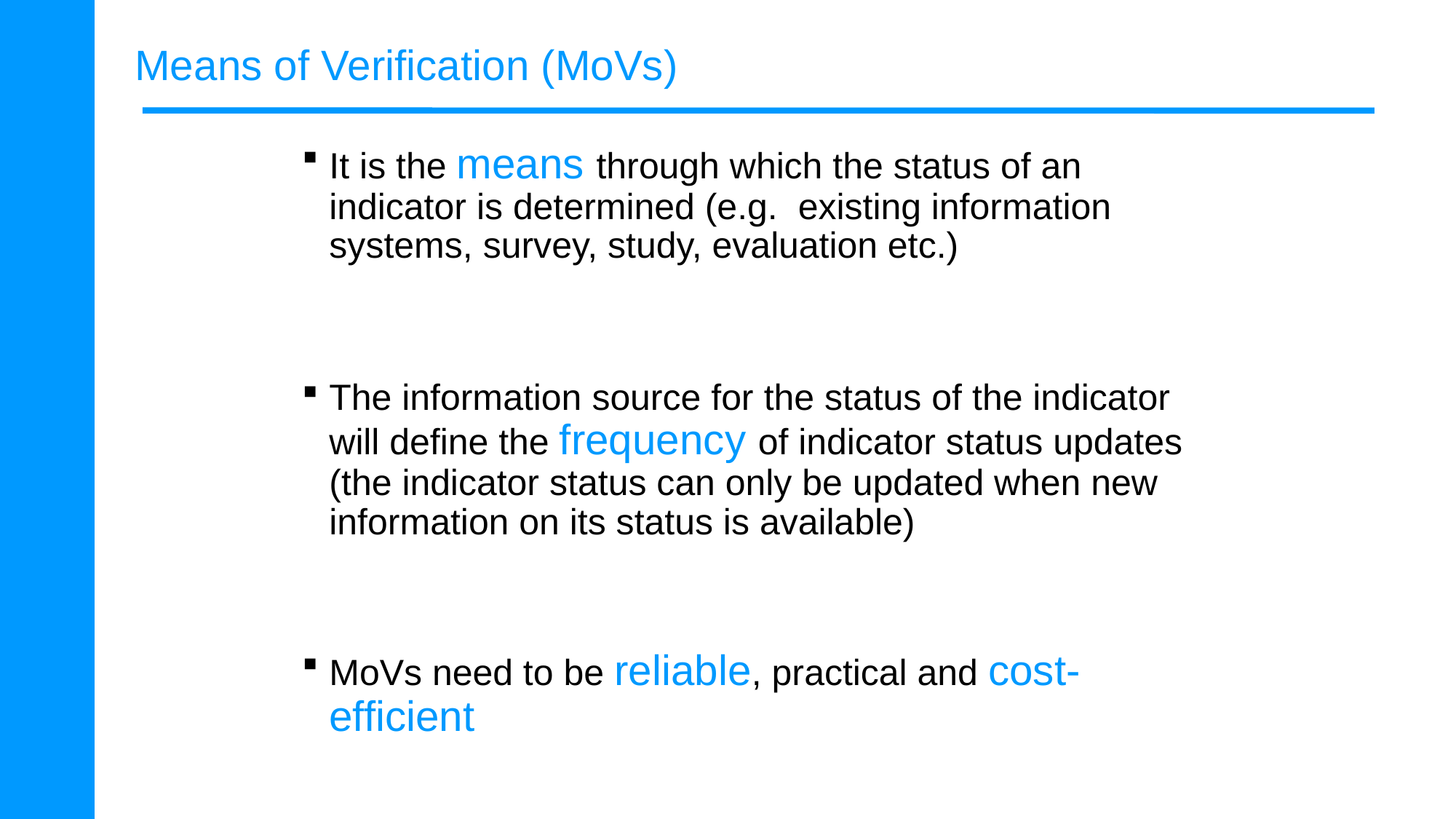

# Means of Verification (MoVs)
It is the means through which the status of an indicator is determined (e.g.  existing information systems, survey, study, evaluation etc.)

The information source for the status of the indicator will define the frequency of indicator status updates (the indicator status can only be updated when new information on its status is available)

MoVs need to be reliable, practical and cost-efficient